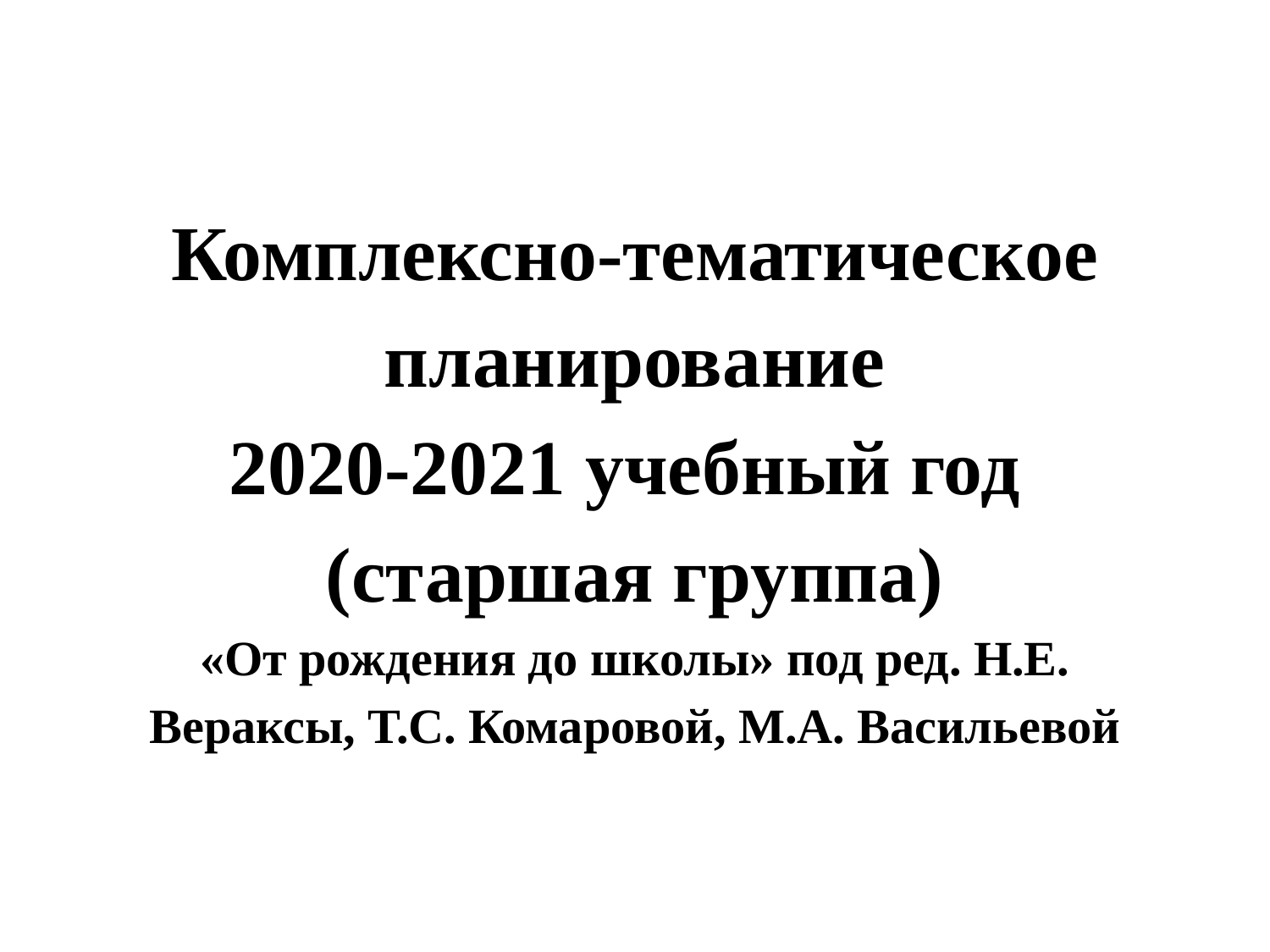

# Комплексно-тематическое планирование 2020-2021 учебный год (старшая группа) «От рождения до школы» под ред. Н.Е. Вераксы, Т.С. Комаровой, М.А. Васильевой